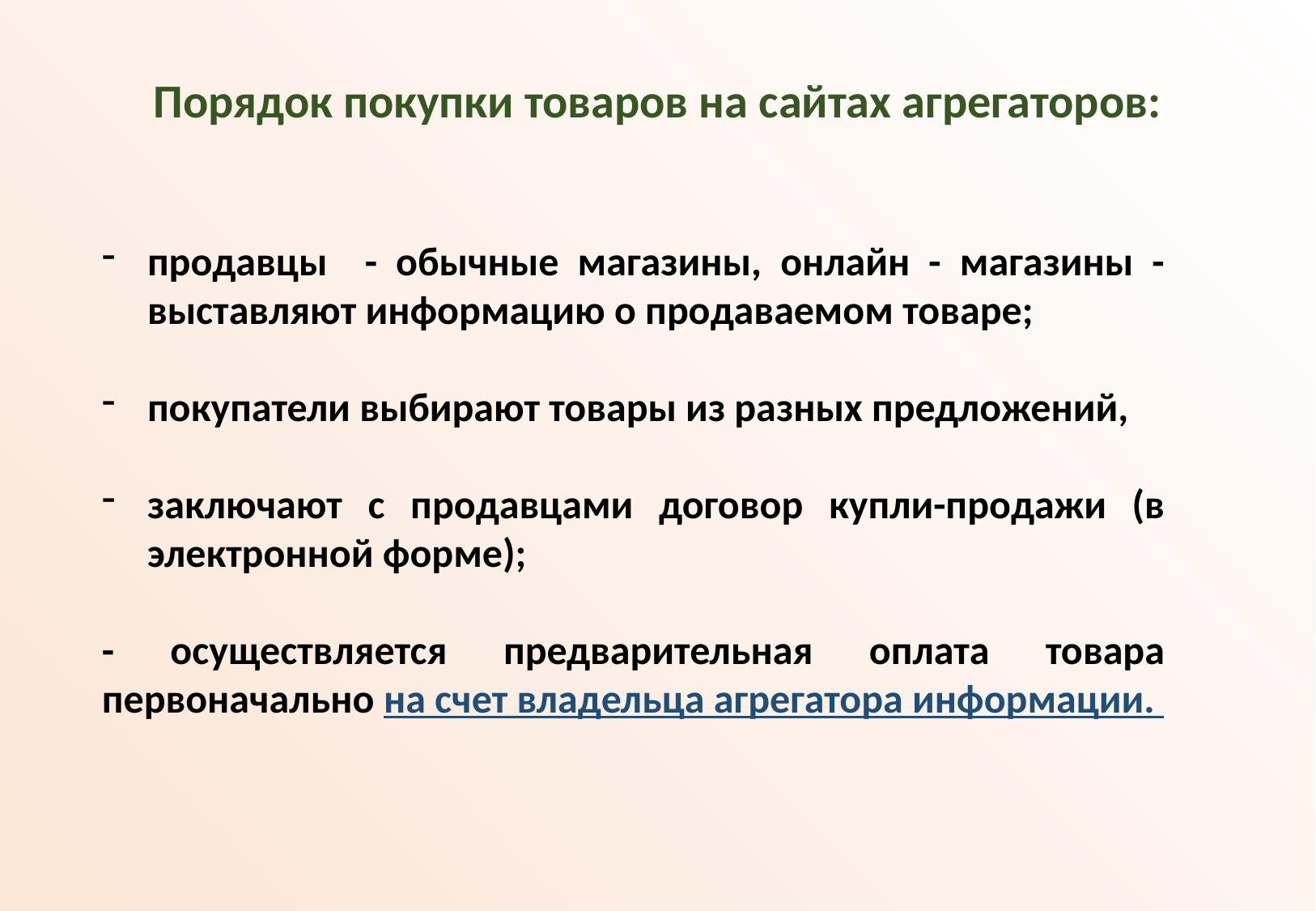

Порядок покупки товаров на сайтах агрегаторов:

продавцы  - обычные магазины, онлайн - магазины - выставляют информацию о продаваемом товаре;

покупатели выбирают товары из разных предложений,

заключают с продавцами договор купли-продажи (в электронной форме);

- осуществляется предварительная оплата товара первоначально на счет владельца агрегатора информации.